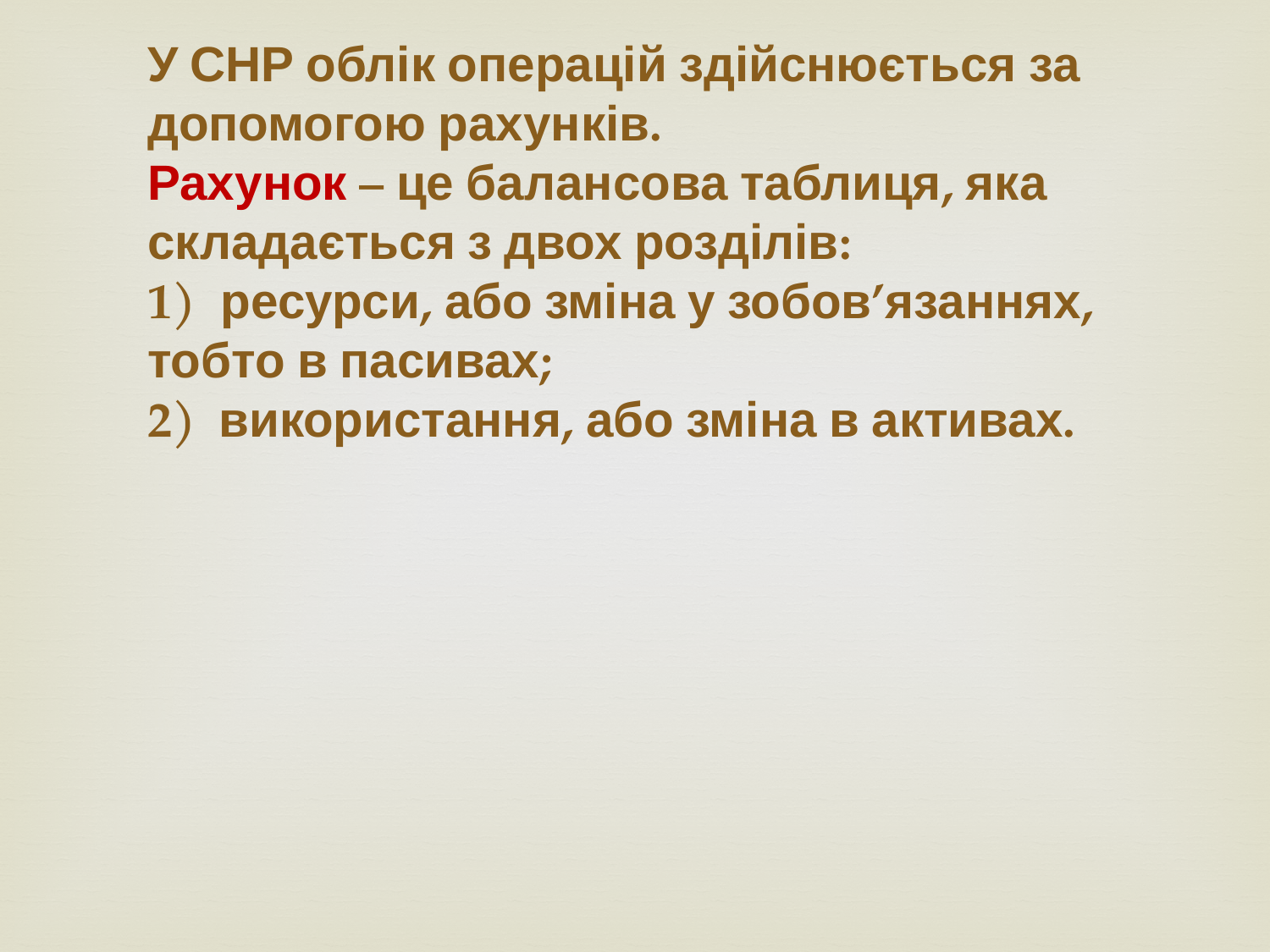

У СНР облік операцій здійснюється за допомогою рахунків.
Рахунок – це балансова таблиця, яка складається з двох розділів:
1)  ресурси, або зміна у зобов’язаннях, тобто в пасивах;
використання, або зміна в активах.